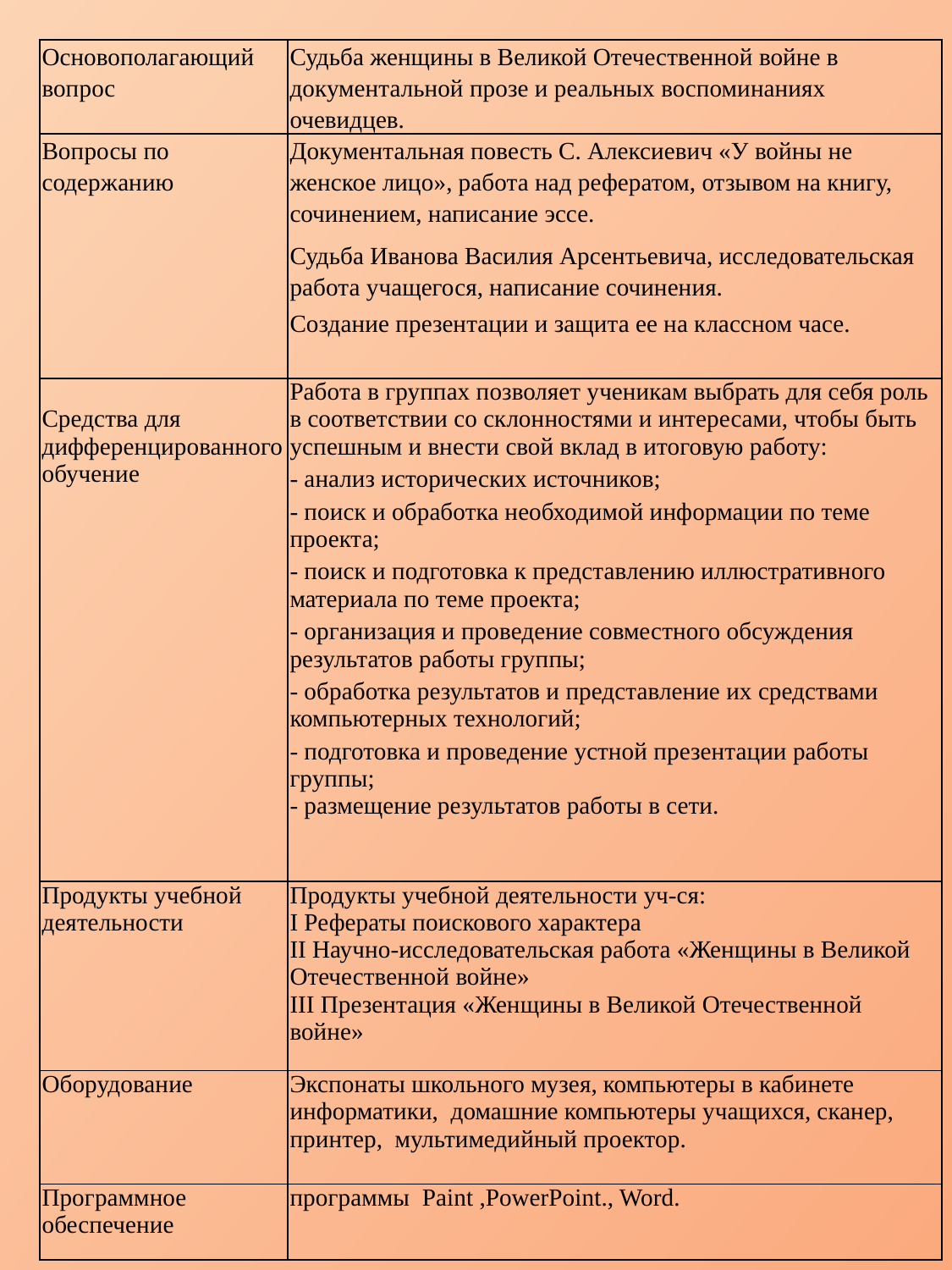

| Основополагающий вопрос | Судьба женщины в Великой Отечественной войне в документальной прозе и реальных воспоминаниях очевидцев. |
| --- | --- |
| Вопросы по содержанию | Документальная повесть С. Алексиевич «У войны не женское лицо», работа над рефератом, отзывом на книгу, сочинением, написание эссе. Судьба Иванова Василия Арсентьевича, исследовательская работа учащегося, написание сочинения. Создание презентации и защита ее на классном часе. |
| Средства для дифференцированного обучение | Работа в группах позволяет ученикам выбрать для себя роль в соответствии со склонностями и интересами, чтобы быть успешным и внести свой вклад в итоговую работу: - анализ исторических источников; - поиск и обработка необходимой информации по теме проекта; - поиск и подготовка к представлению иллюстративного материала по теме проекта; - организация и проведение совместного обсуждения результатов работы группы; - обработка результатов и представление их средствами компьютерных технологий; - подготовка и проведение устной презентации работы группы; - размещение результатов работы в сети. |
| Продукты учебной деятельности | Продукты учебной деятельности уч-ся: I Рефераты поискового характера II Научно-исследовательская работа «Женщины в Великой Отечественной войне» III Презентация «Женщины в Великой Отечественной войне» |
| Оборудование | Экспонаты школьного музея, компьютеры в кабинете информатики, домашние компьютеры учащихся, сканер, принтер, мультимедийный проектор. |
| Программное обеспечение | программы Paint ,PowerPoint., Word. |